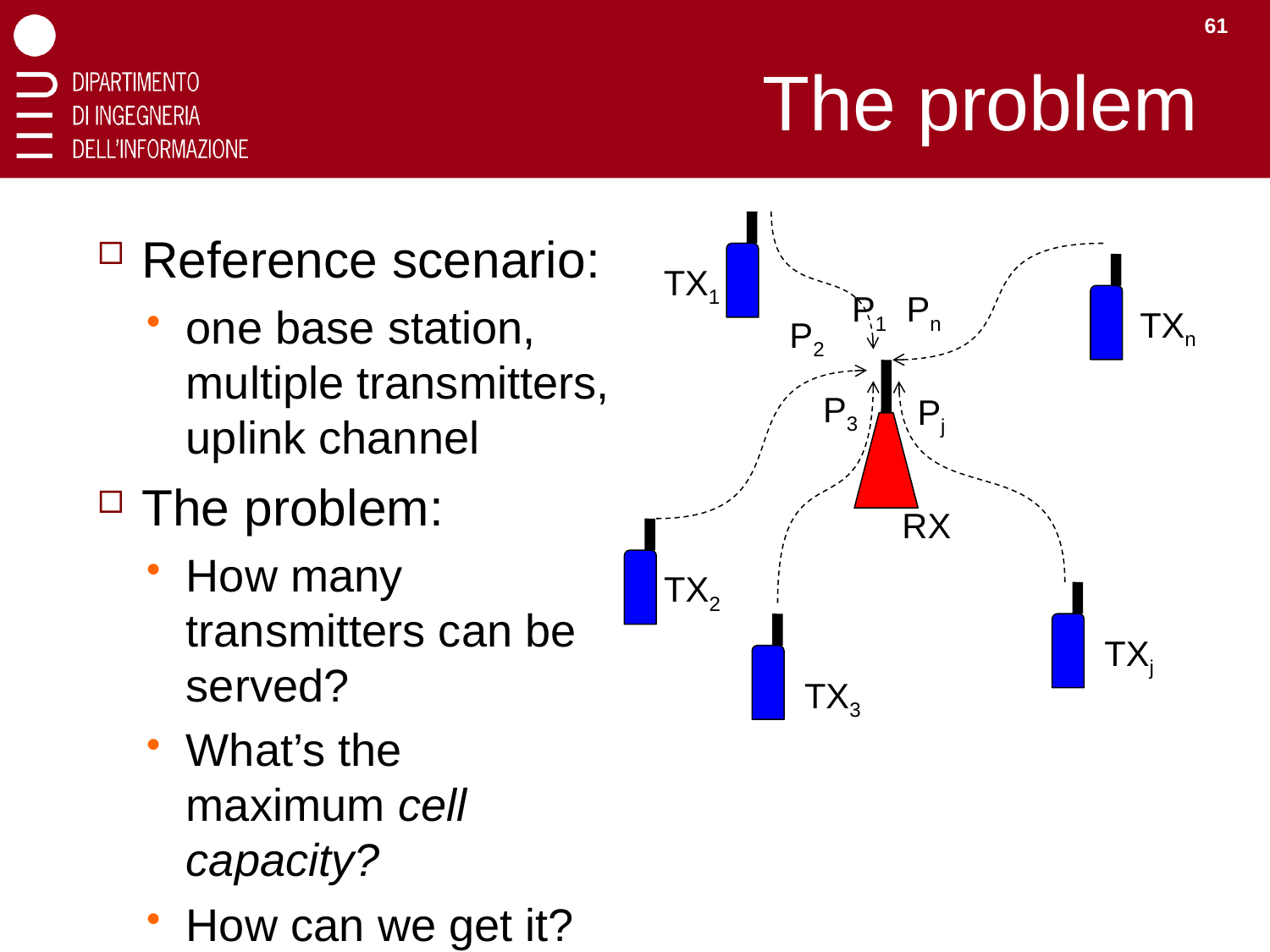

61
# The problem
P1
Pn
P2
P3
Pj

Reference scenario:
one base station, multiple transmitters, uplink channel
The problem:
How many transmitters can be served?
What’s the maximum cell capacity?
How can we get it?

TX1

TXn

RX

TX2

TXj
TX3